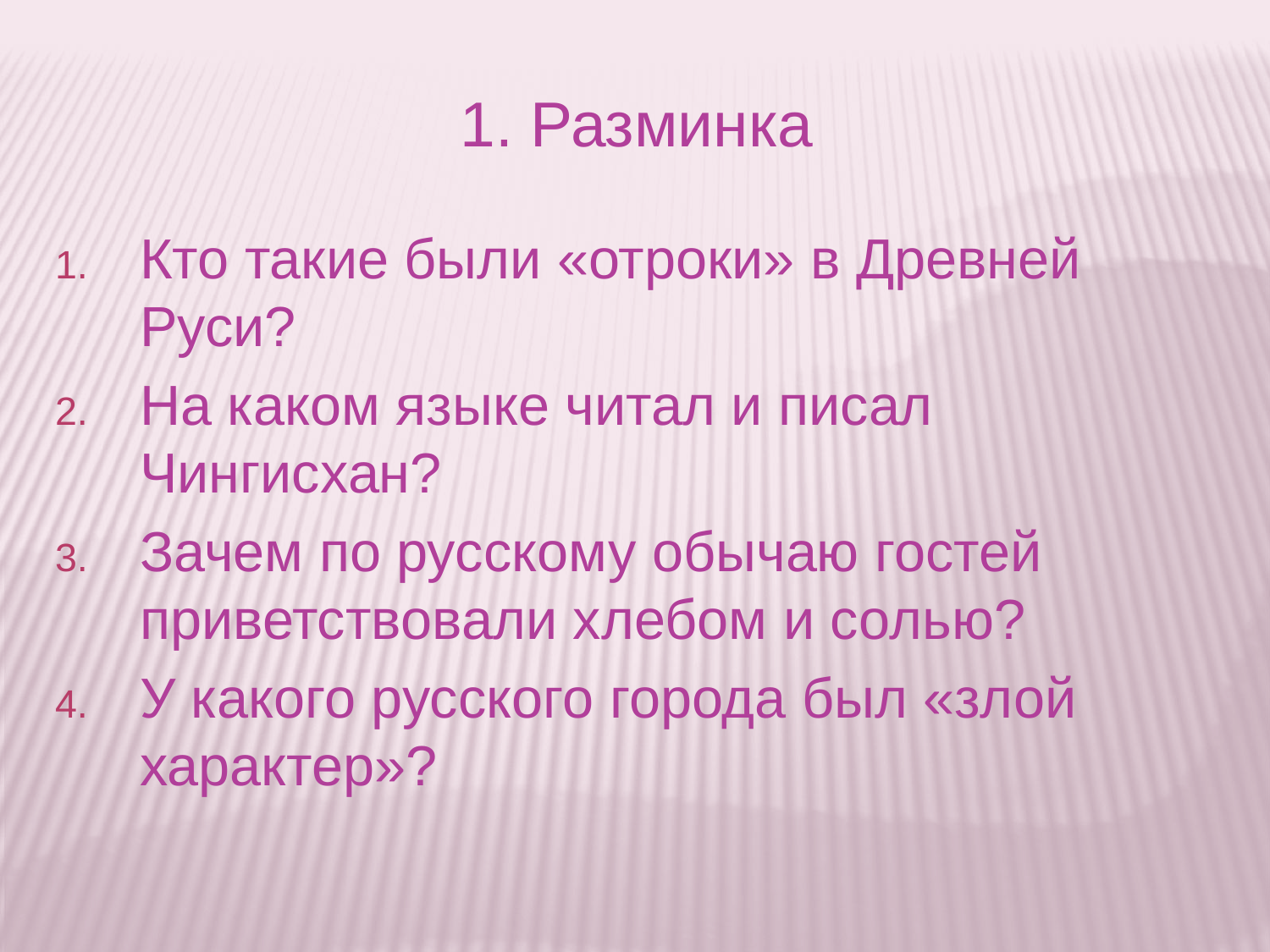

1. Разминка
Кто такие были «отроки» в Древней Руси?
На каком языке читал и писал Чингисхан?
Зачем по русскому обычаю гостей приветствовали хлебом и солью?
У какого русского города был «злой характер»?